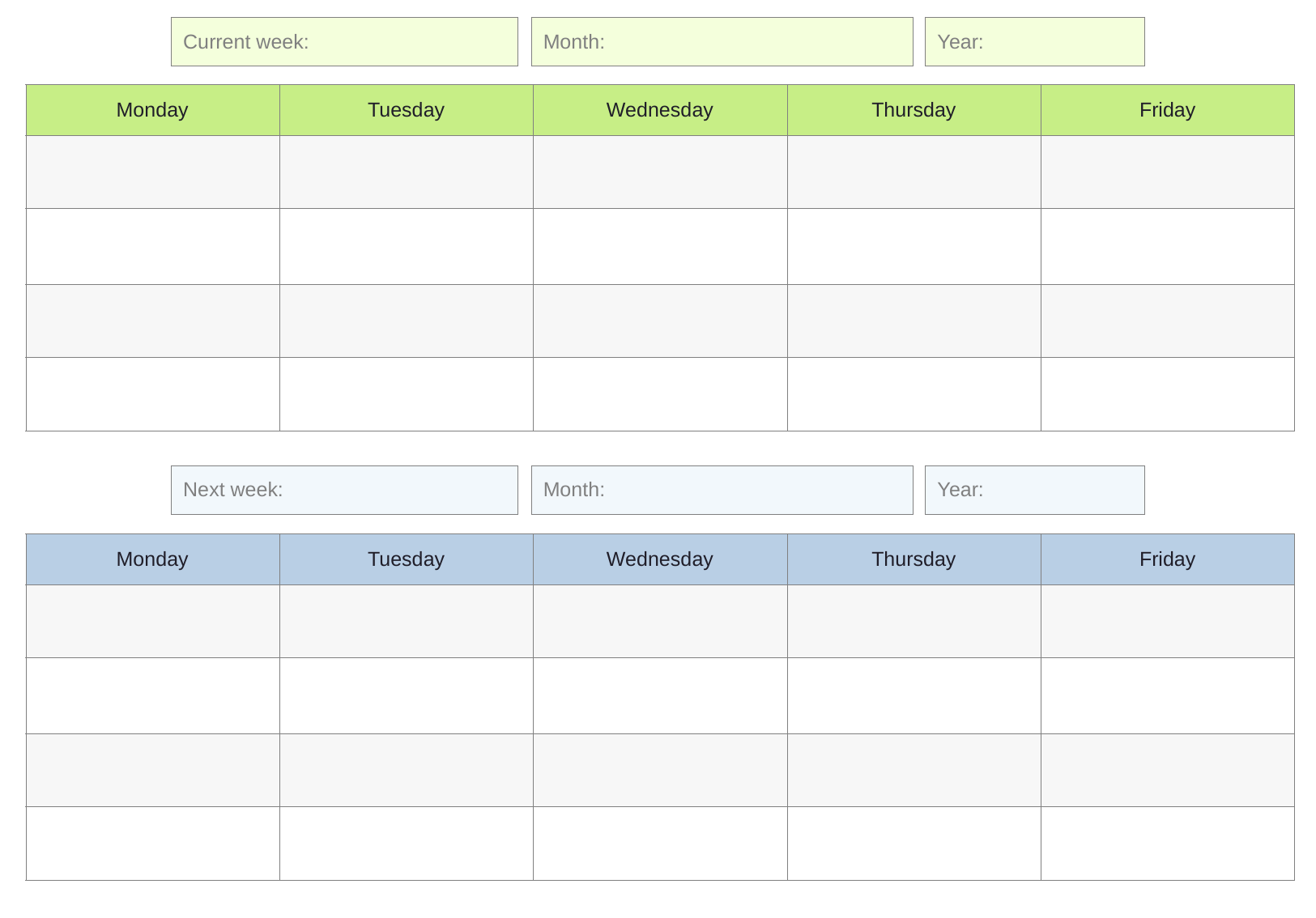

| Current week: |
| --- |
| Month: |
| --- |
| Year: |
| --- |
| Monday | Tuesday | Wednesday | Thursday | Friday |
| --- | --- | --- | --- | --- |
|  |  |  |  |  |
|  |  |  |  |  |
|  |  |  |  |  |
|  |  |  |  |  |
| Next week: |
| --- |
| Month: |
| --- |
| Year: |
| --- |
| Monday | Tuesday | Wednesday | Thursday | Friday |
| --- | --- | --- | --- | --- |
|  |  |  |  |  |
|  |  |  |  |  |
|  |  |  |  |  |
|  |  |  |  |  |